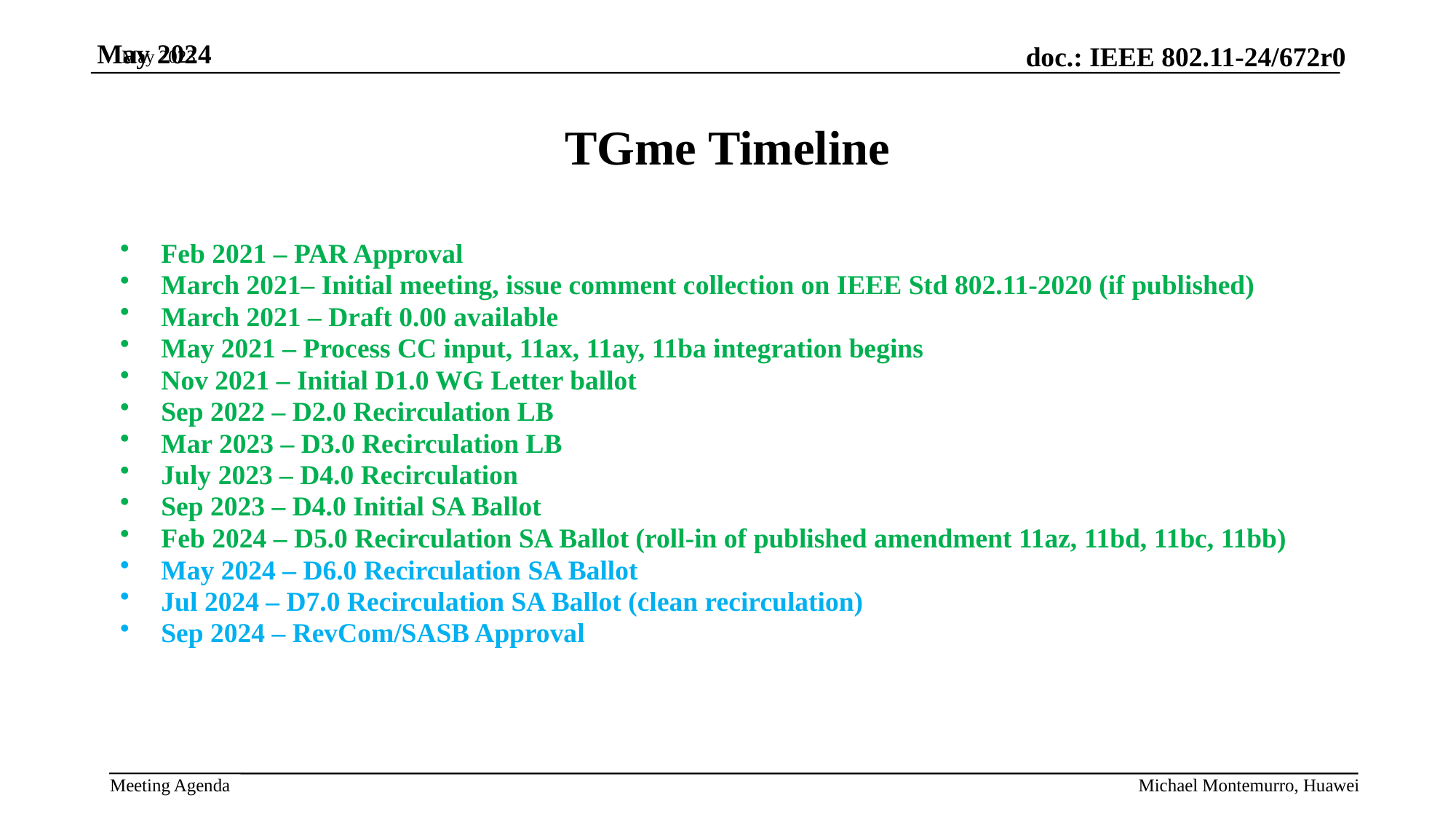

May 2023
# TGme Timeline
Feb 2021 – PAR Approval
March 2021– Initial meeting, issue comment collection on IEEE Std 802.11-2020 (if published)
March 2021 – Draft 0.00 available
May 2021 – Process CC input, 11ax, 11ay, 11ba integration begins
Nov 2021 – Initial D1.0 WG Letter ballot
Sep 2022 – D2.0 Recirculation LB
Mar 2023 – D3.0 Recirculation LB
July 2023 – D4.0 Recirculation
Sep 2023 – D4.0 Initial SA Ballot
Feb 2024 – D5.0 Recirculation SA Ballot (roll-in of published amendment 11az, 11bd, 11bc, 11bb)
May 2024 – D6.0 Recirculation SA Ballot
Jul 2024 – D7.0 Recirculation SA Ballot (clean recirculation)
Sep 2024 – RevCom/SASB Approval
Michael Montemurro, Huawei